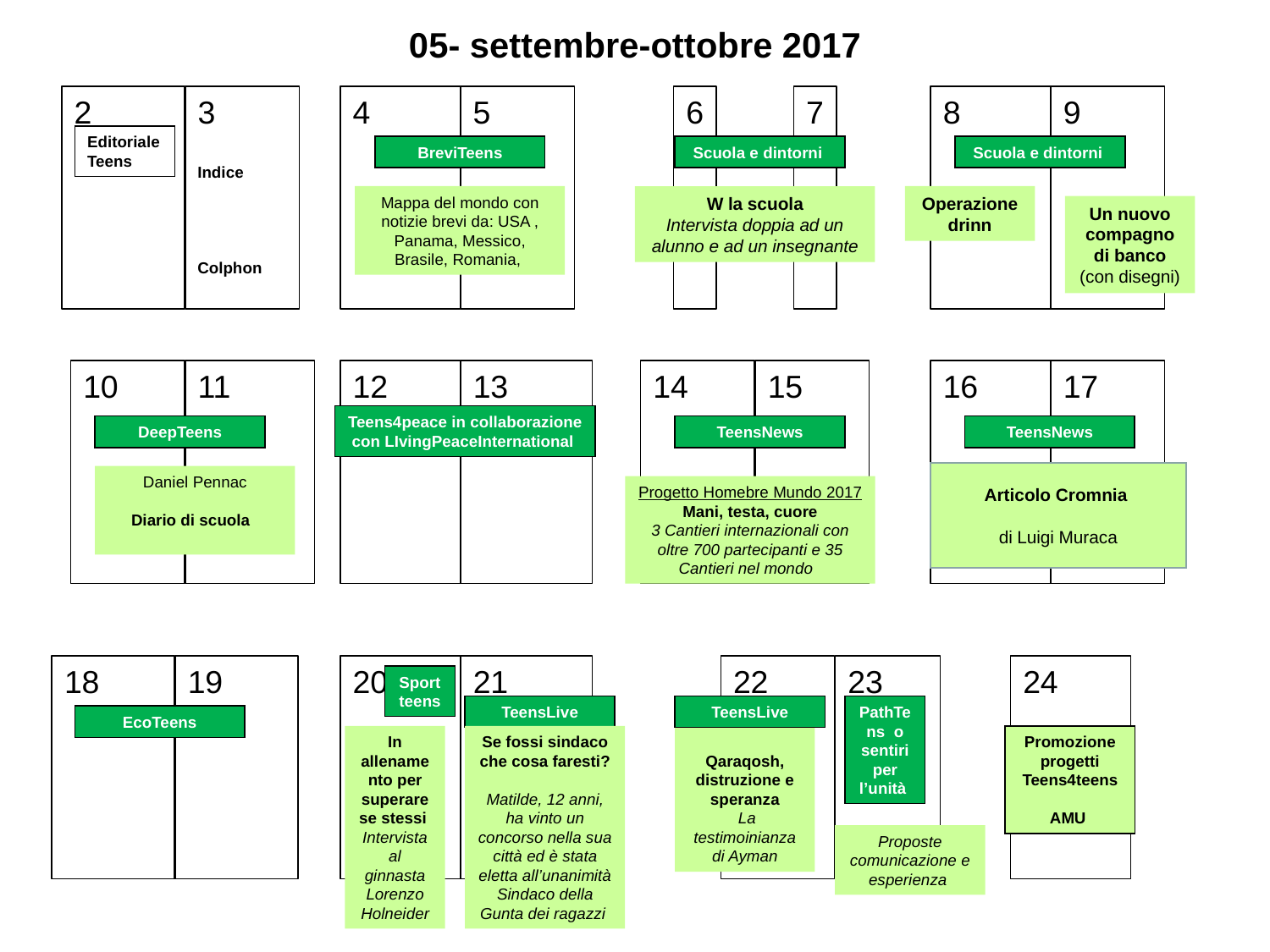

05- settembre-ottobre 2017
2

3

4

5

6

7

8

9

Editoriale
Teens
BreviTeens
Scuola e dintorni
Scuola e dintorni
Indice

Colphon
Operazione drinn
Mappa del mondo con notizie brevi da: USA , Panama, Messico, Brasile, Romania,
W la scuola
Intervista doppia ad un alunno e ad un insegnante
Un nuovo compagno di banco
(con disegni)
10

11

12

13

14

15

16

17

Teens4peace in collaborazione con LIvingPeaceInternational
DeepTeens
TeensNews
TeensNews
Articolo Cromnia

di Luigi Muraca
Daniel Pennac

Diario di scuola

Progetto Homebre Mundo 2017
Mani, testa, cuore
3 Cantieri internazionali con oltre 700 partecipanti e 35 Cantieri nel mondo
18

19

20

21

22

23

24

Sportteens
TeensLive
TeensLive
PathTens  o sentiri per l’unità
EcoTeens

In allenamento per superare se stessi
Intervista al ginnasta Lorenzo Holneider
Se fossi sindaco che cosa faresti?

Matilde, 12 anni, ha vinto un concorso nella sua città ed è stata eletta all’unanimità Sindaco della Gunta dei ragazzi

Qaraqosh, distruzione e speranza
 La testimoinianza di Ayman
Promozione progetti Teens4teens

AMU
Proposte comunicazione e esperienza